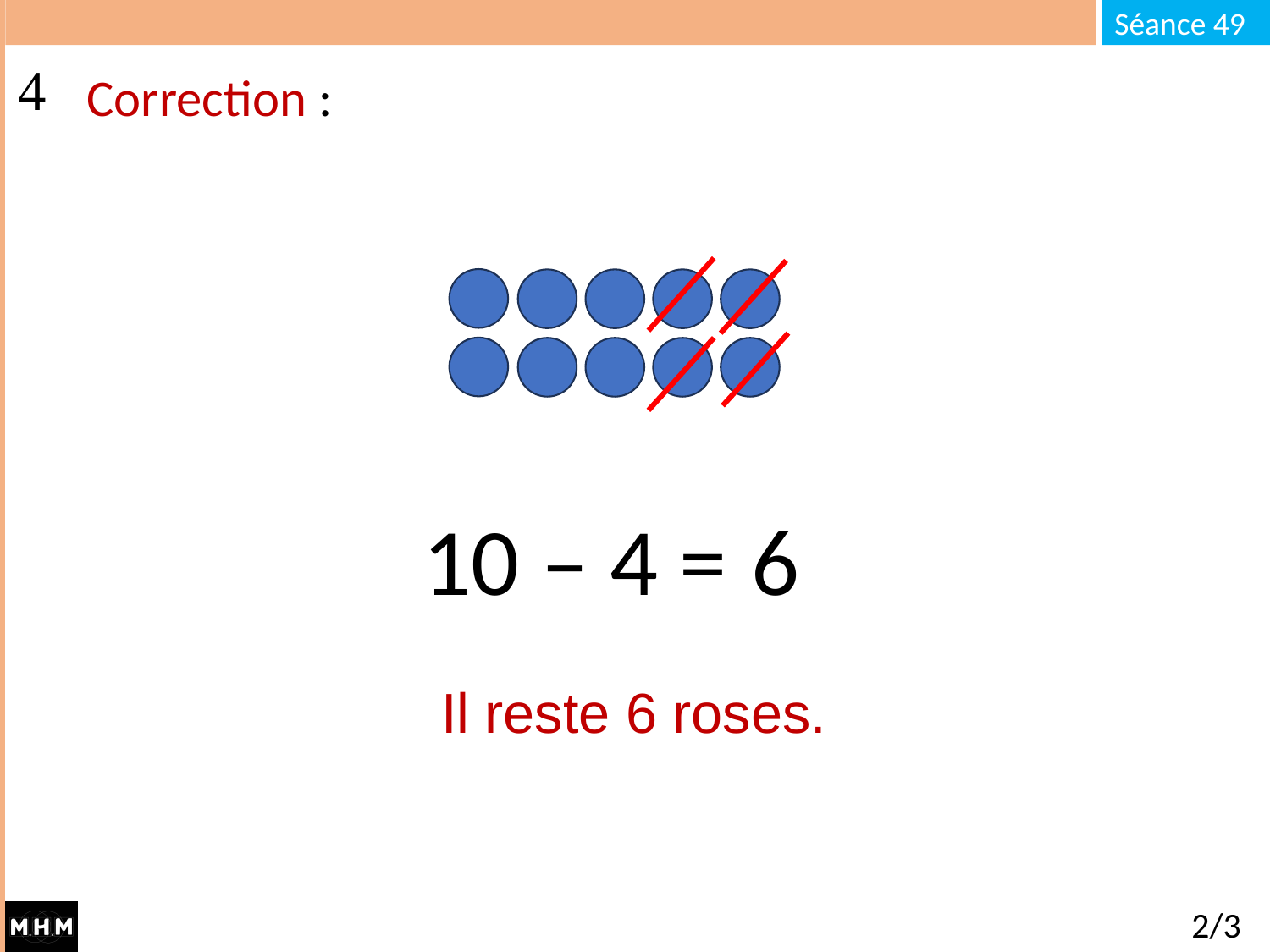

# Correction :

10 – 4 =
6
Il reste 6 roses.
2/3